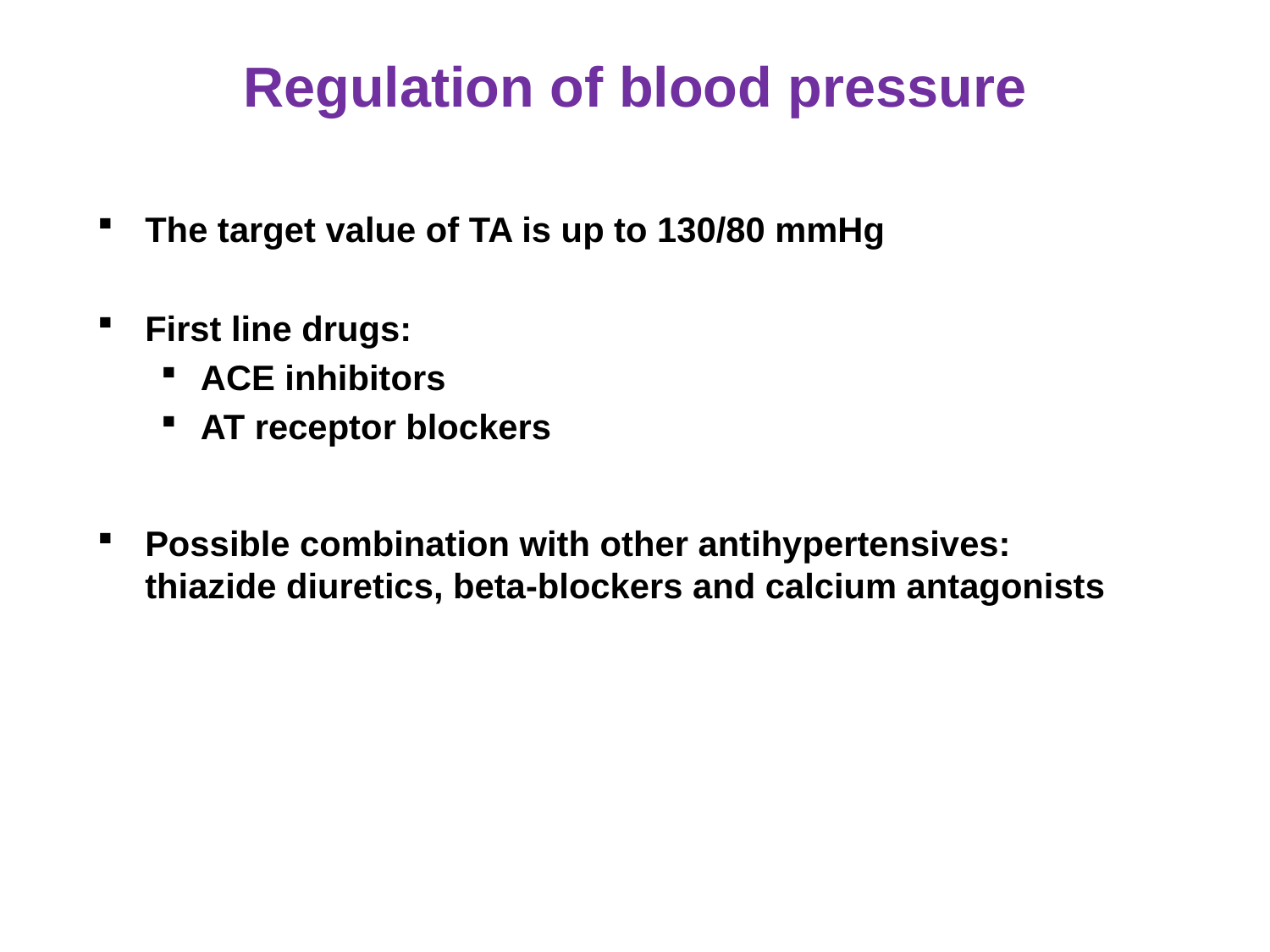

# Regulation of blood pressure
The target value of TA is up to 130/80 mmHg

First line drugs:
ACE inhibitors
AT receptor blockers

Possible combination with other antihypertensives: thiazide diuretics, beta-blockers and calcium antagonists